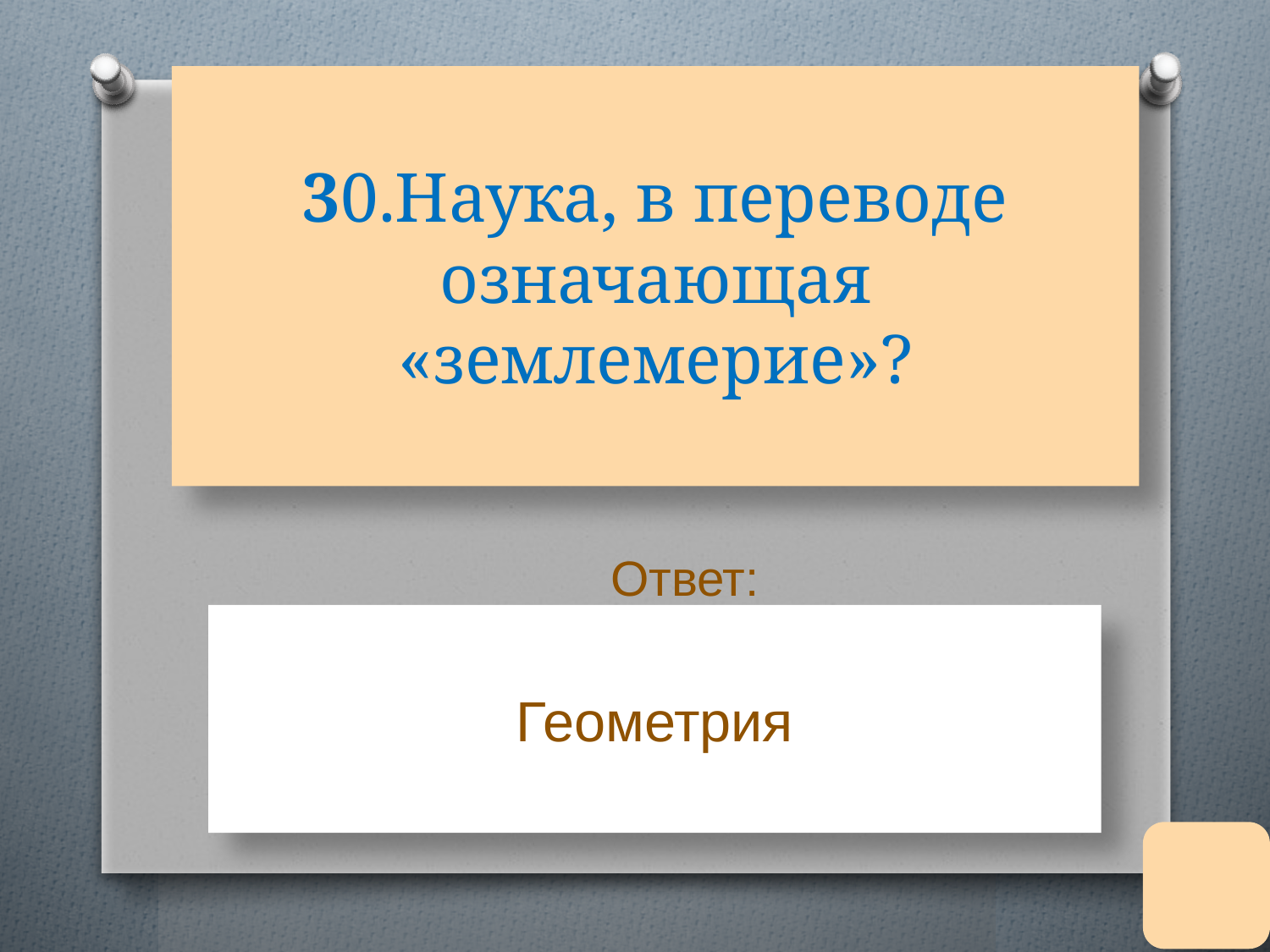

# 30.Наука, в переводе означающая «землемерие»?
Ответ:
Геометрия